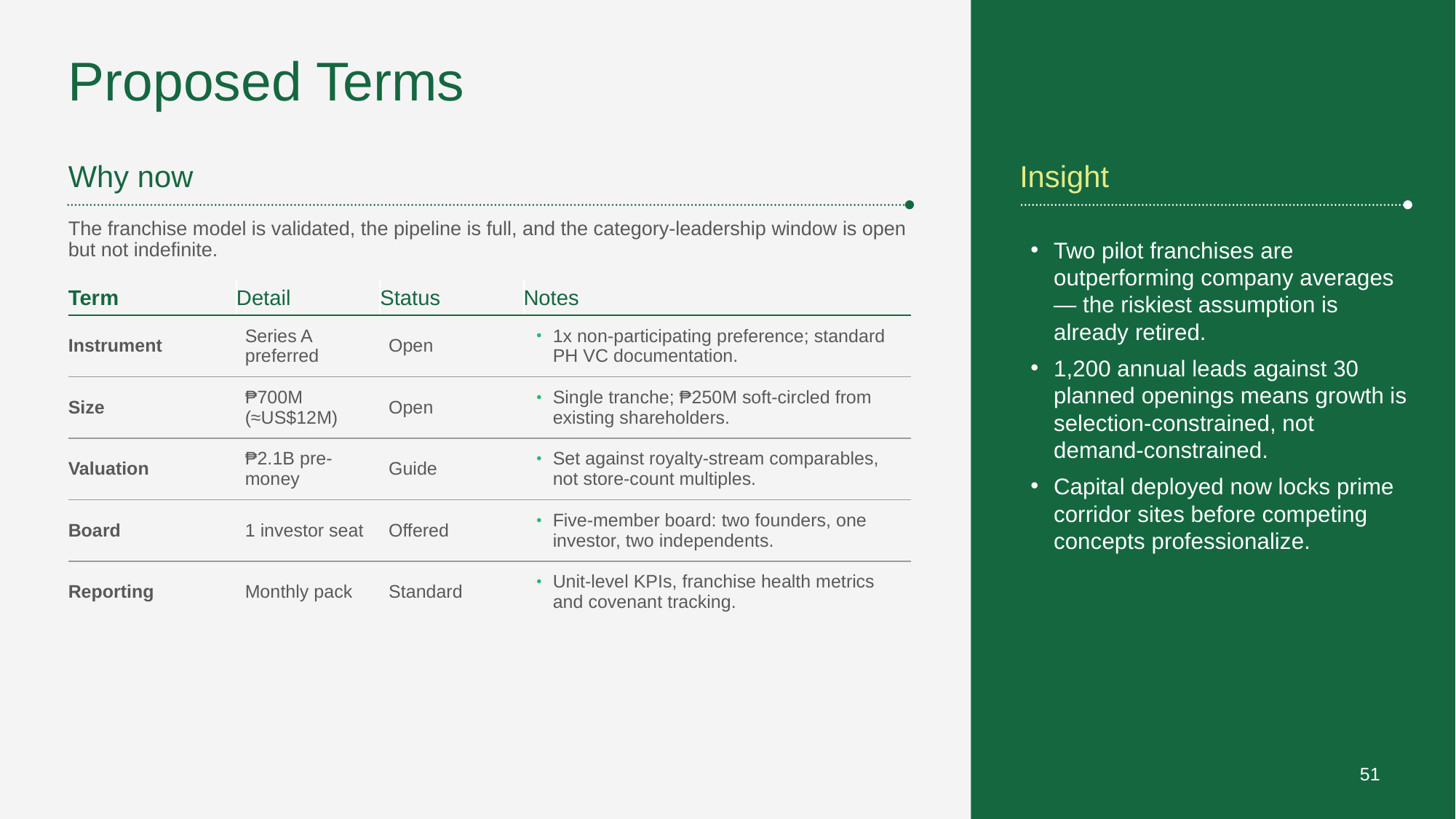

# Proposed Terms
Why now
Insight
The franchise model is validated, the pipeline is full, and the category-leadership window is open but not indefinite.
Two pilot franchises are outperforming company averages — the riskiest assumption is already retired.
1,200 annual leads against 30 planned openings means growth is selection-constrained, not demand-constrained.
Capital deployed now locks prime corridor sites before competing concepts professionalize.
| Term | Detail | Status | Notes |
| --- | --- | --- | --- |
| Instrument | Series A preferred | Open | 1x non-participating preference; standard PH VC documentation. |
| Size | ₱700M (≈US$12M) | Open | Single tranche; ₱250M soft-circled from existing shareholders. |
| Valuation | ₱2.1B pre-money | Guide | Set against royalty-stream comparables, not store-count multiples. |
| Board | 1 investor seat | Offered | Five-member board: two founders, one investor, two independents. |
| Reporting | Monthly pack | Standard | Unit-level KPIs, franchise health metrics and covenant tracking. |
51